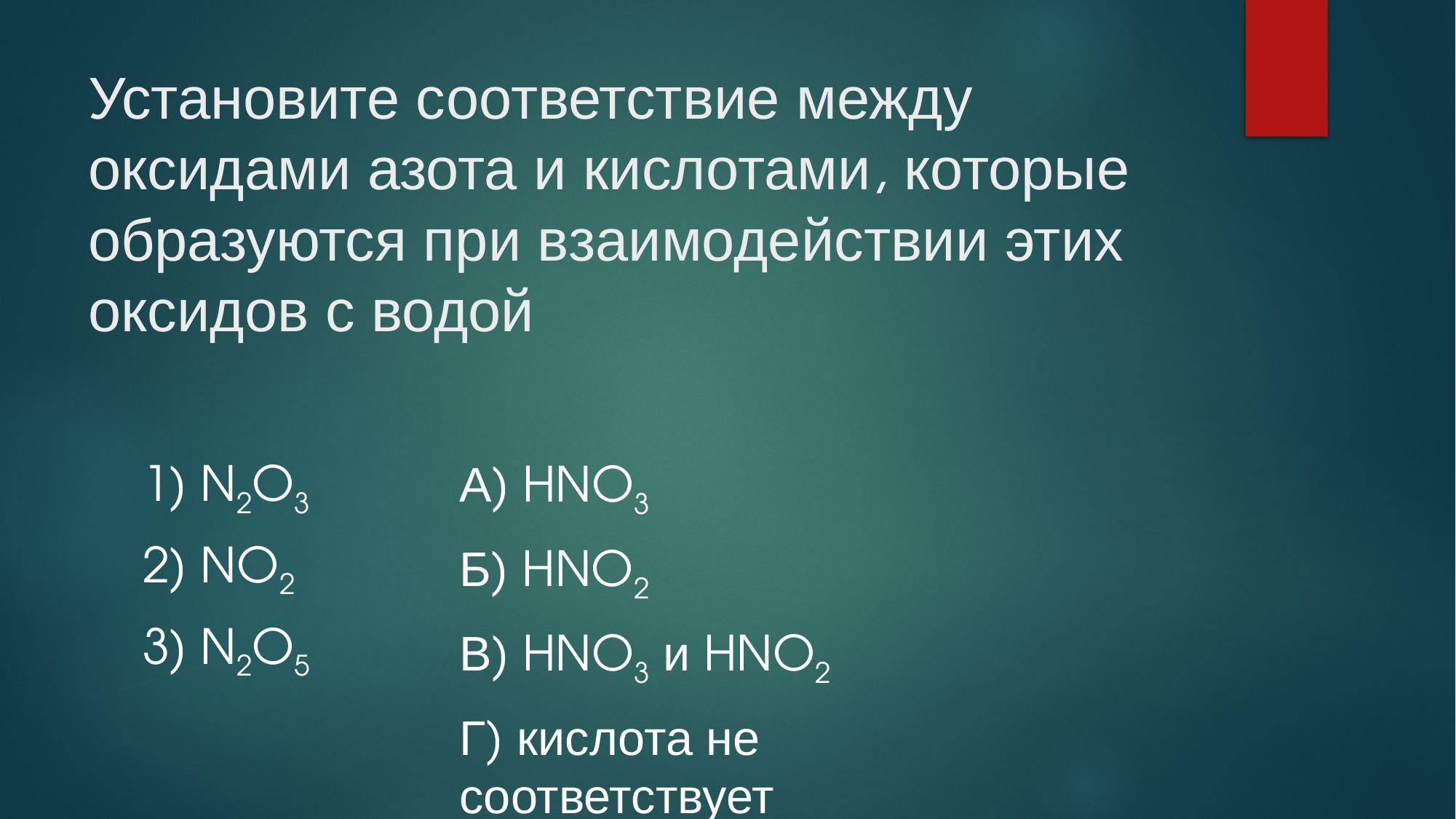

# Установите соответствие между оксидами азота и кислотами, которые образуются при взаимодействии этих оксидов с водой

1) N2O3
2) NO2
3) N2O5

А) HNO3
Б) HNO2
В) HNO3 и HNO2
Г) кислота не соответствует